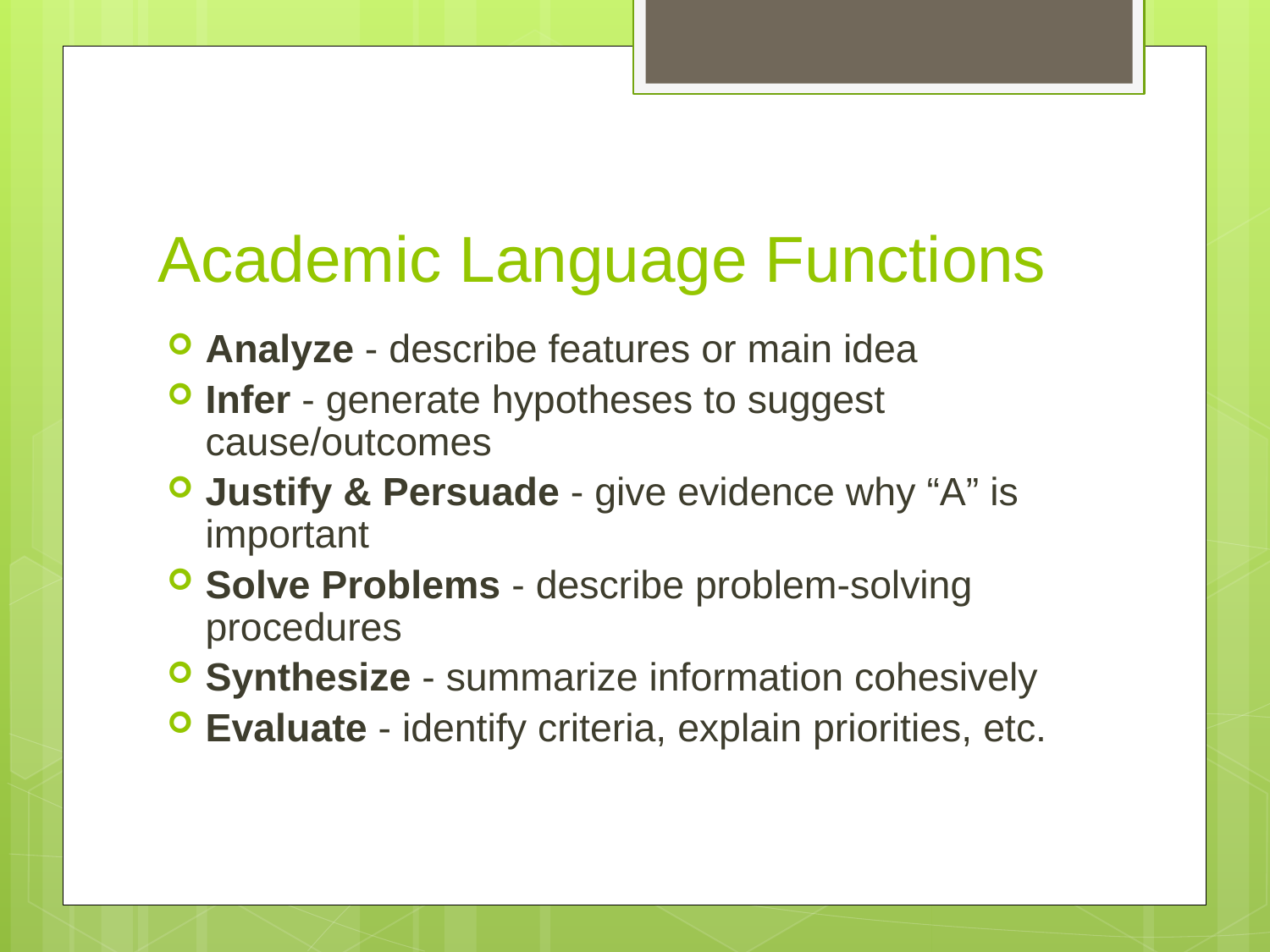

# Academic Language Functions
Analyze - describe features or main idea
Infer - generate hypotheses to suggest cause/outcomes
Justify & Persuade - give evidence why “A” is important
Solve Problems - describe problem-solving procedures
Synthesize - summarize information cohesively
Evaluate - identify criteria, explain priorities, etc.